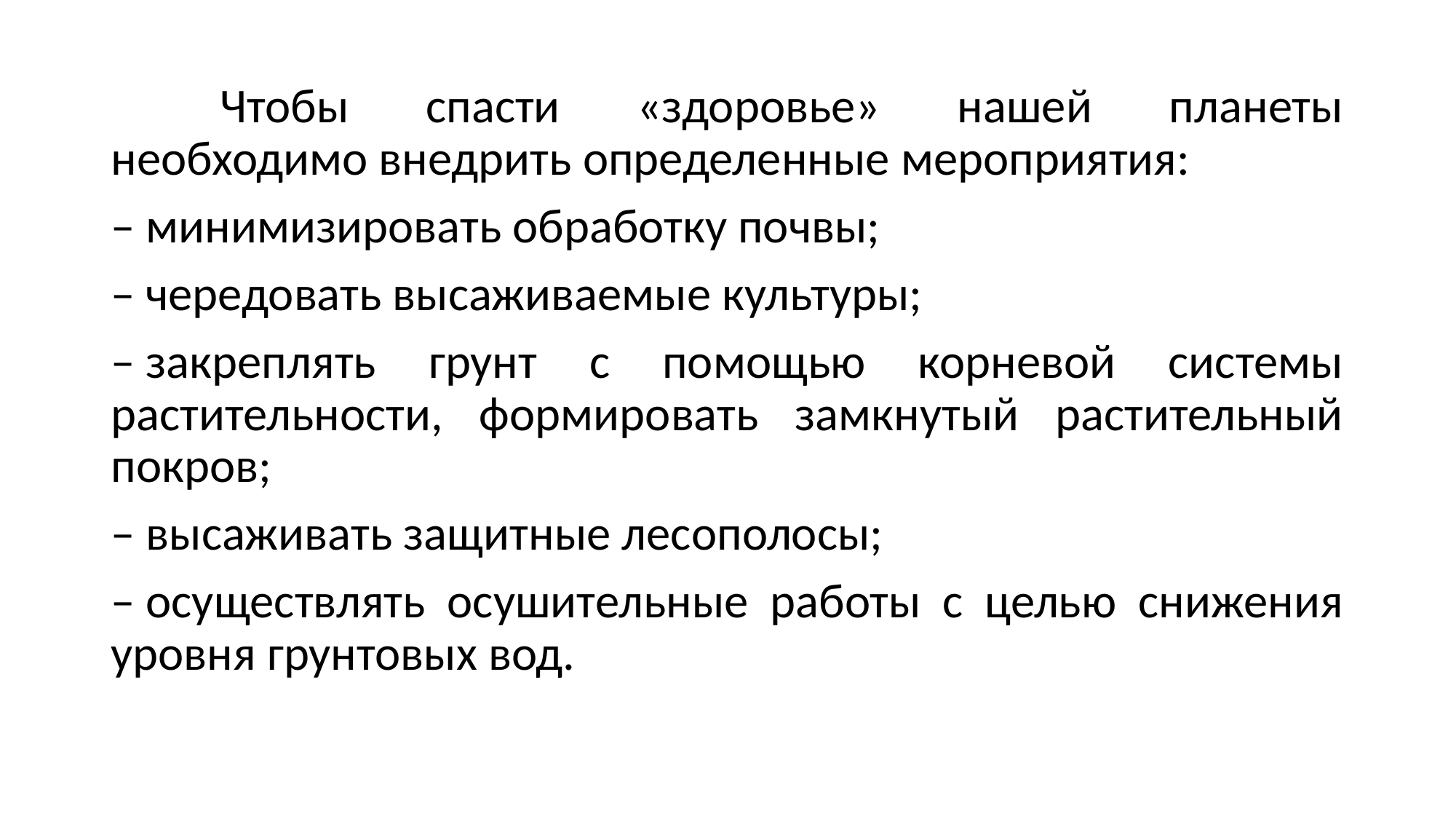

Чтобы спасти «здоровье» нашей планеты необходимо внедрить определенные мероприятия:
– минимизировать обработку почвы;
– чередовать высаживаемые культуры;
– закреплять грунт с помощью корневой системы растительности, формировать замкнутый растительный покров;
– высаживать защитные лесополосы;
– осуществлять осушительные работы с целью снижения уровня грунтовых вод.